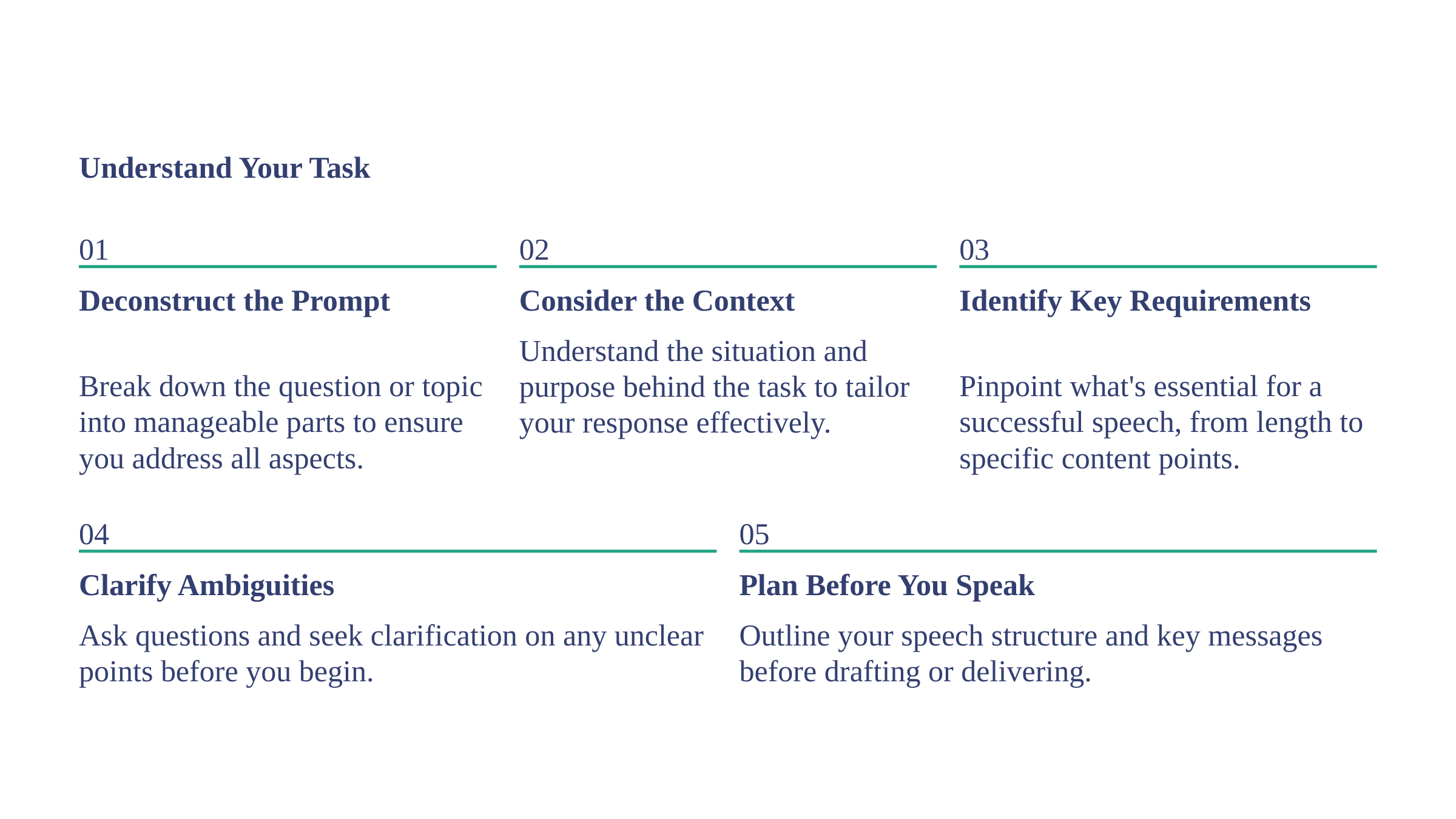

Understand Your Task
01
02
03

Deconstruct the Prompt
Consider the Context
Identify Key Requirements
Understand the situation and purpose behind the task to tailor your response effectively.
Break down the question or topic into manageable parts to ensure you address all aspects.
Pinpoint what's essential for a successful speech, from length to specific content points.
04
05

Clarify Ambiguities
Plan Before You Speak
Ask questions and seek clarification on any unclear points before you begin.
Outline your speech structure and key messages before drafting or delivering.